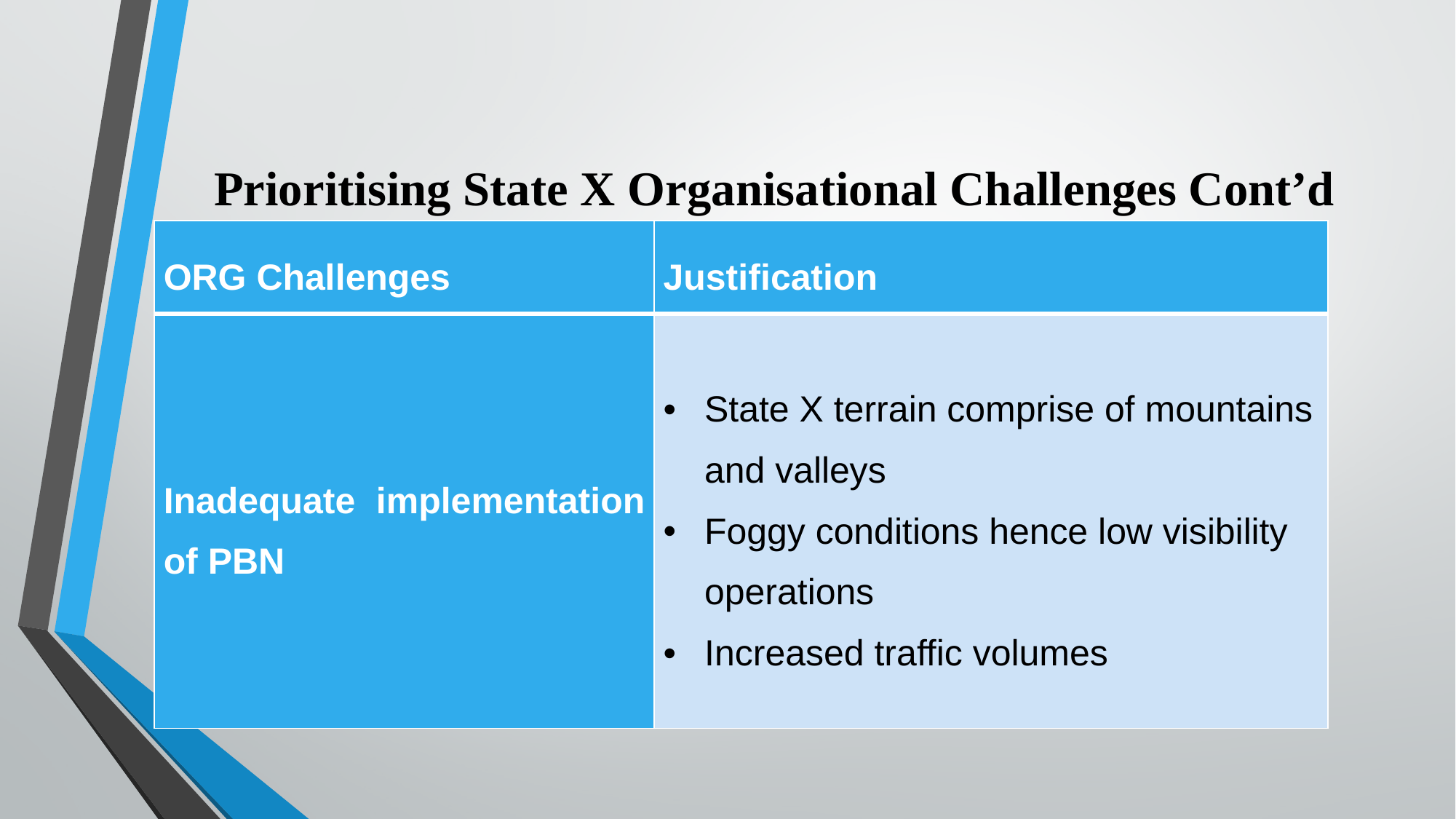

# Prioritising State X Organisational Challenges Cont’d
| ORG Challenges | Justification |
| --- | --- |
| Inadequate implementation of PBN | State X terrain comprise of mountains and valleys Foggy conditions hence low visibility operations Increased traffic volumes |